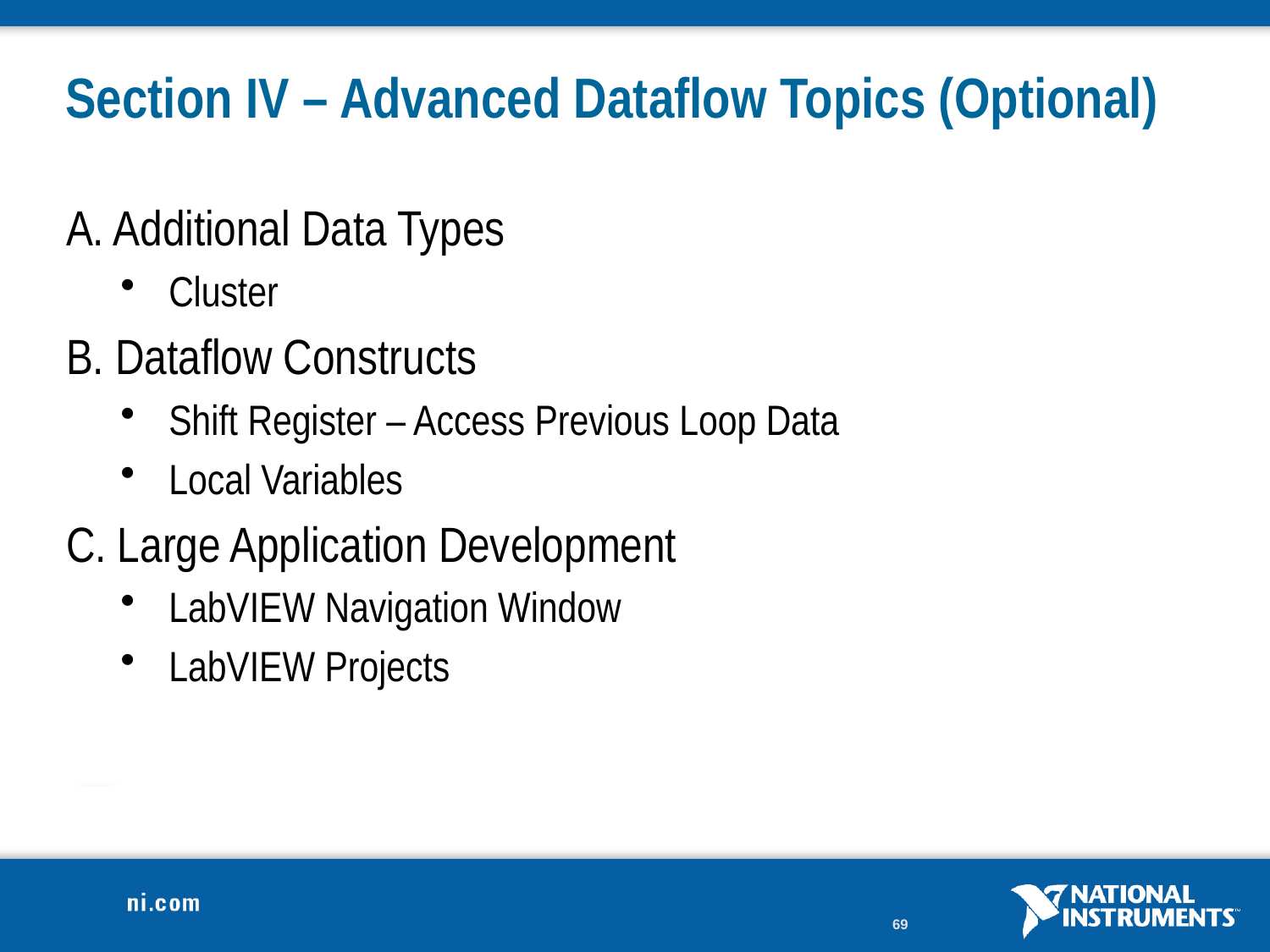

# Section IV – Advanced Dataflow Topics (Optional)
A. Additional Data Types
Cluster
B. Dataflow Constructs
Shift Register – Access Previous Loop Data
Local Variables
C. Large Application Development
LabVIEW Navigation Window
LabVIEW Projects